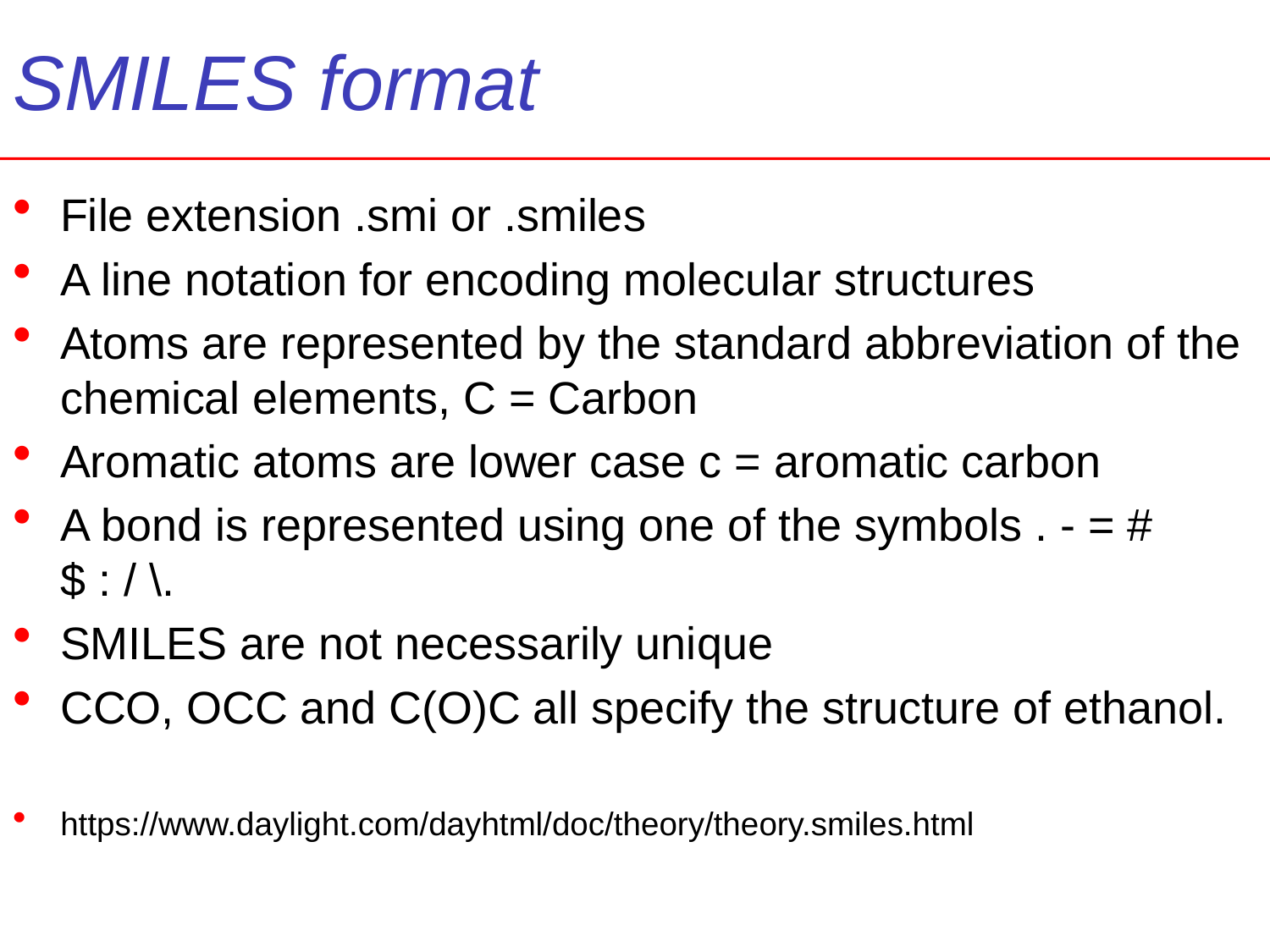

# SMILES format
File extension .smi or .smiles
A line notation for encoding molecular structures
Atoms are represented by the standard abbreviation of the chemical elements, C = Carbon
Aromatic atoms are lower case c = aromatic carbon
A bond is represented using one of the symbols . - = # $ : / \.
SMILES are not necessarily unique
CCO, OCC and C(O)C all specify the structure of ethanol.

https://www.daylight.com/dayhtml/doc/theory/theory.smiles.html